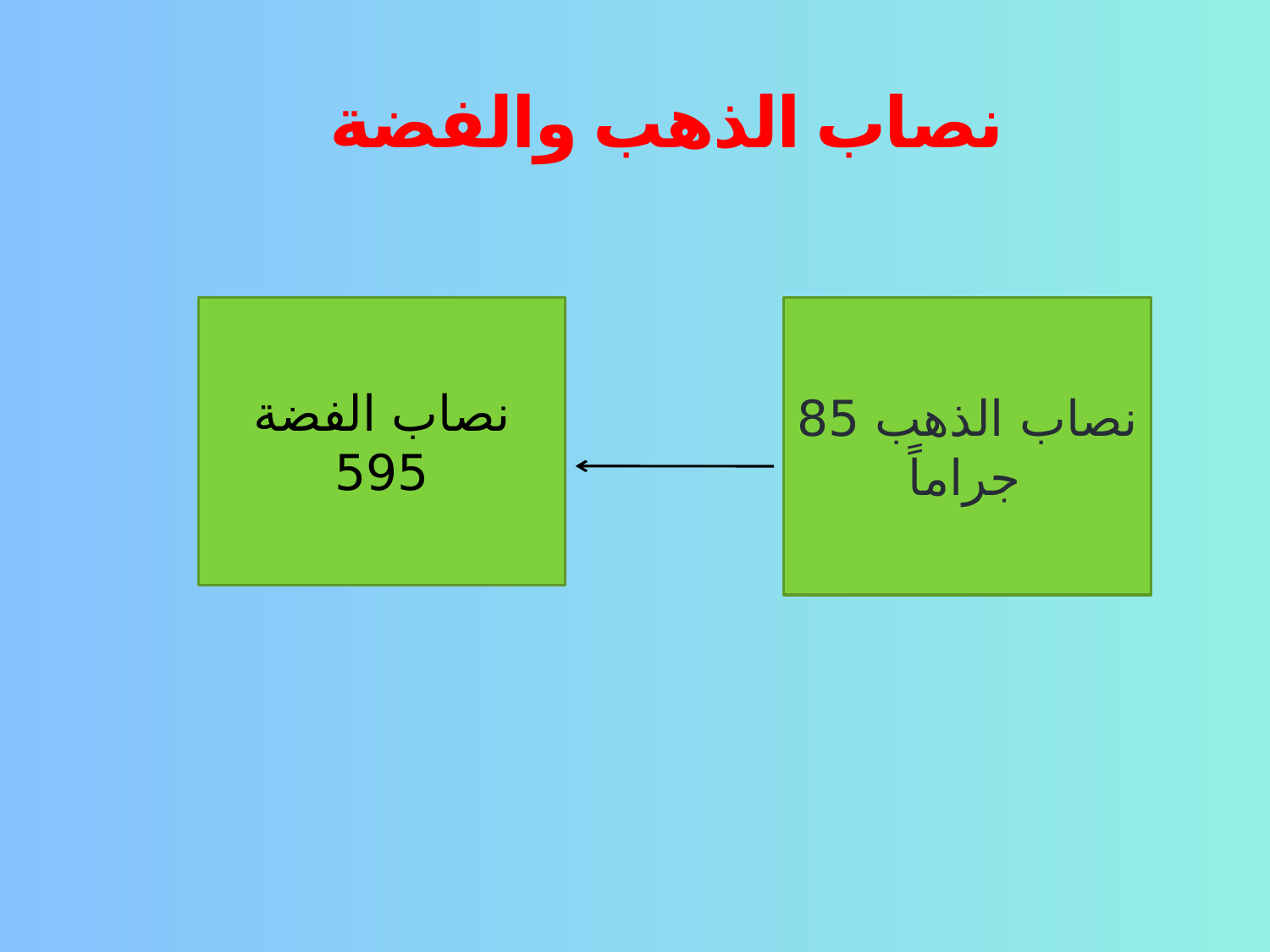

# نصاب الذهب والفضة
نصاب الفضة 595
نصاب الذهب 85 جراماً